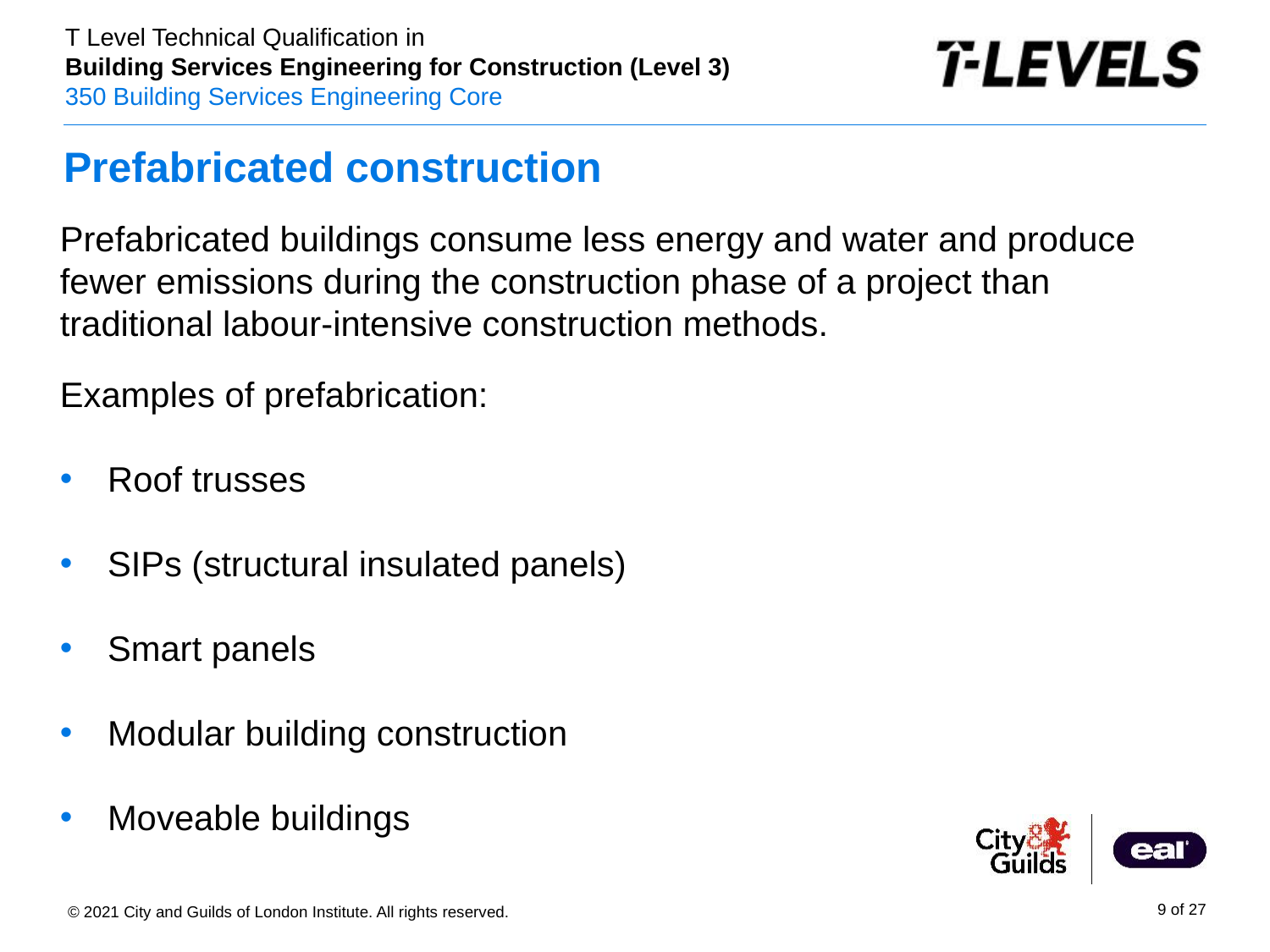

# Prefabricated construction
Prefabricated buildings consume less energy and water and produce fewer emissions during the construction phase of a project than traditional labour-intensive construction methods.

Examples of prefabrication:

Roof trusses

SIPs (structural insulated panels)

Smart panels

Modular building construction

Moveable buildings